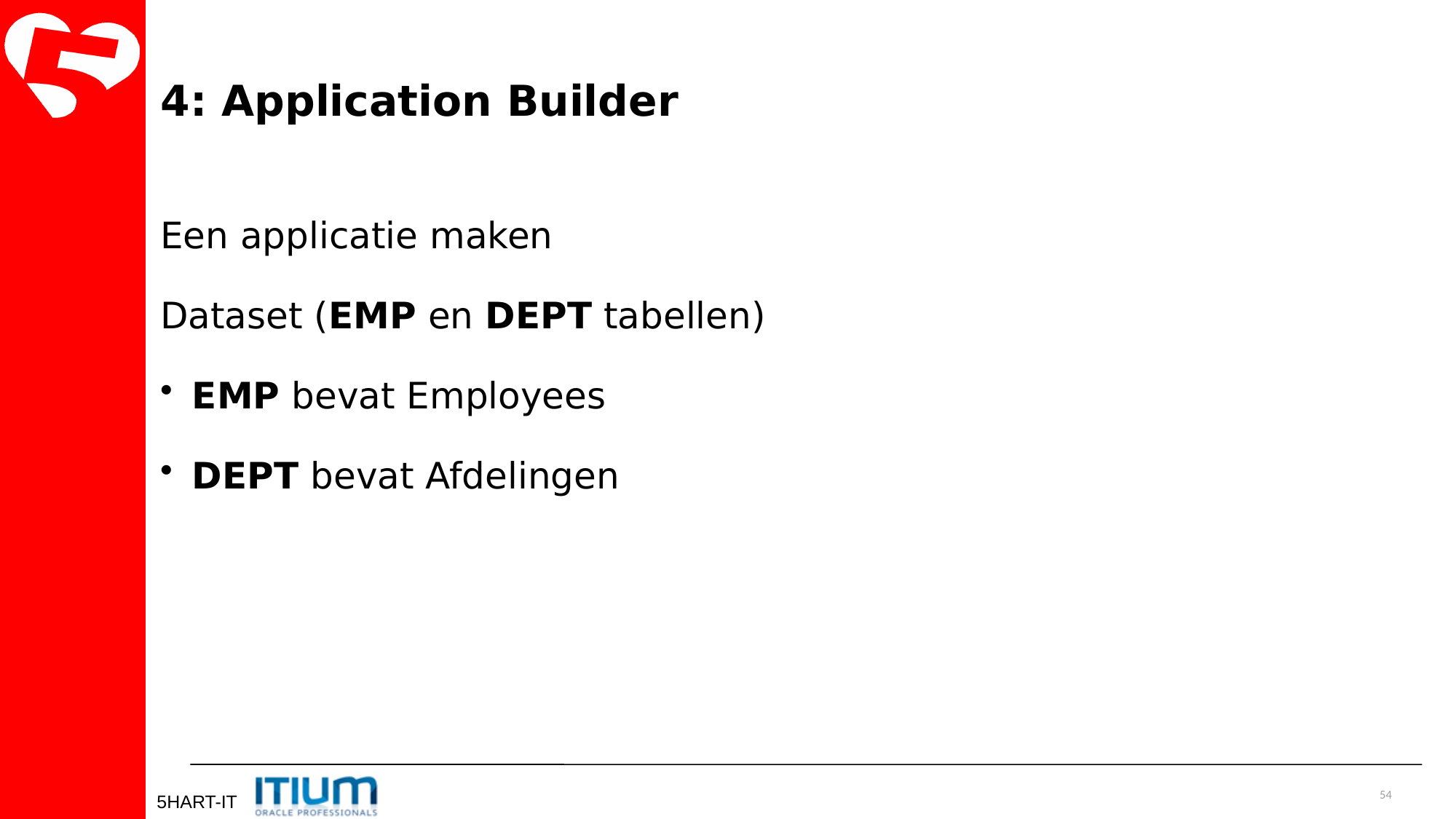

4: Application Builder
Een applicatie maken
Dataset (EMP en DEPT tabellen)
EMP bevat Employees
DEPT bevat Afdelingen
54